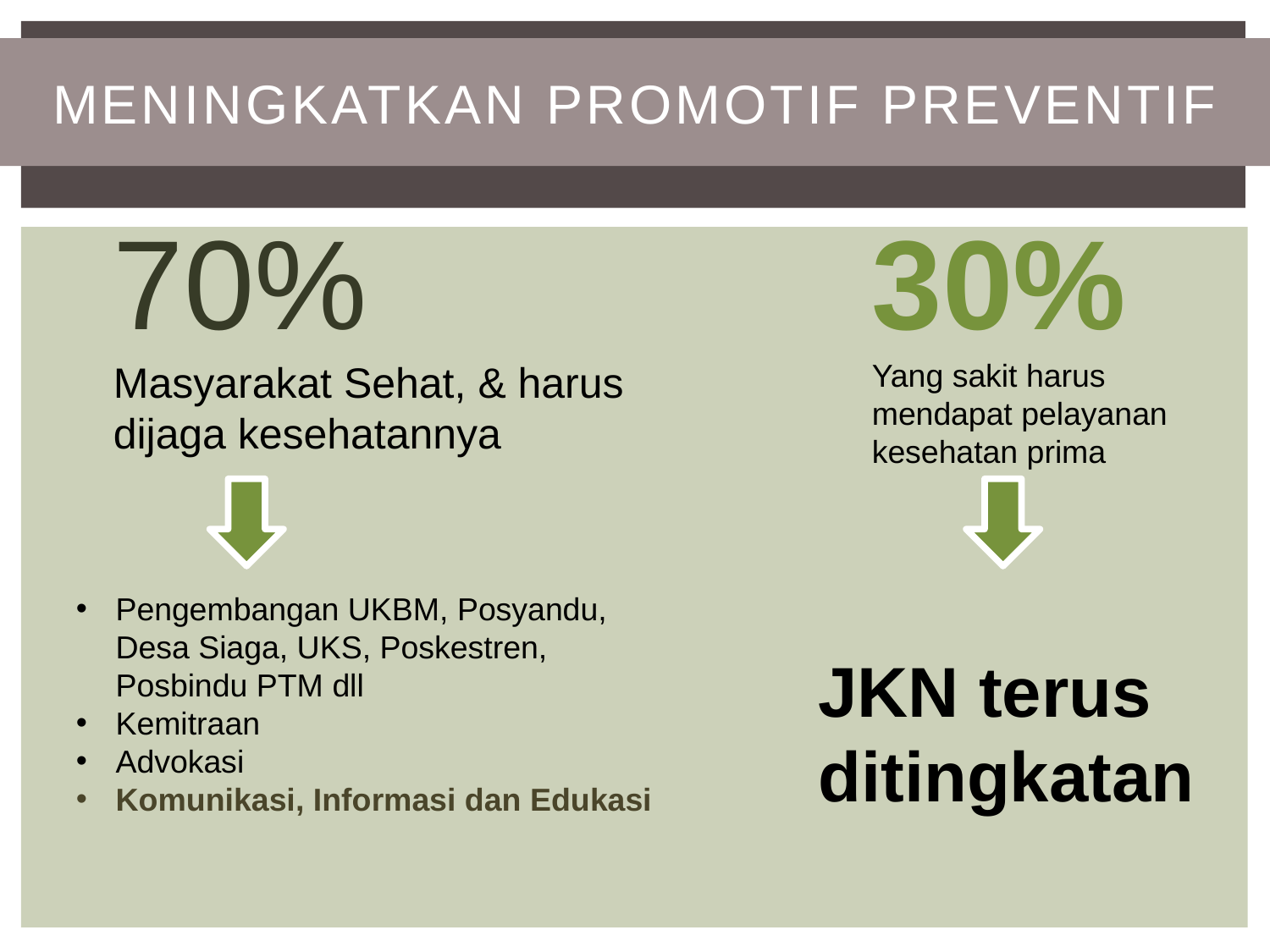

# MENINGKATKAN PROMOTIF PREVENTIF
70%
Masyarakat Sehat, & harus dijaga kesehatannya
30%
Yang sakit harus mendapat pelayanan kesehatan prima

Pengembangan UKBM, Posyandu, Desa Siaga, UKS, Poskestren, Posbindu PTM dll
Kemitraan
Advokasi
Komunikasi, Informasi dan Edukasi
JKN terus ditingkatan